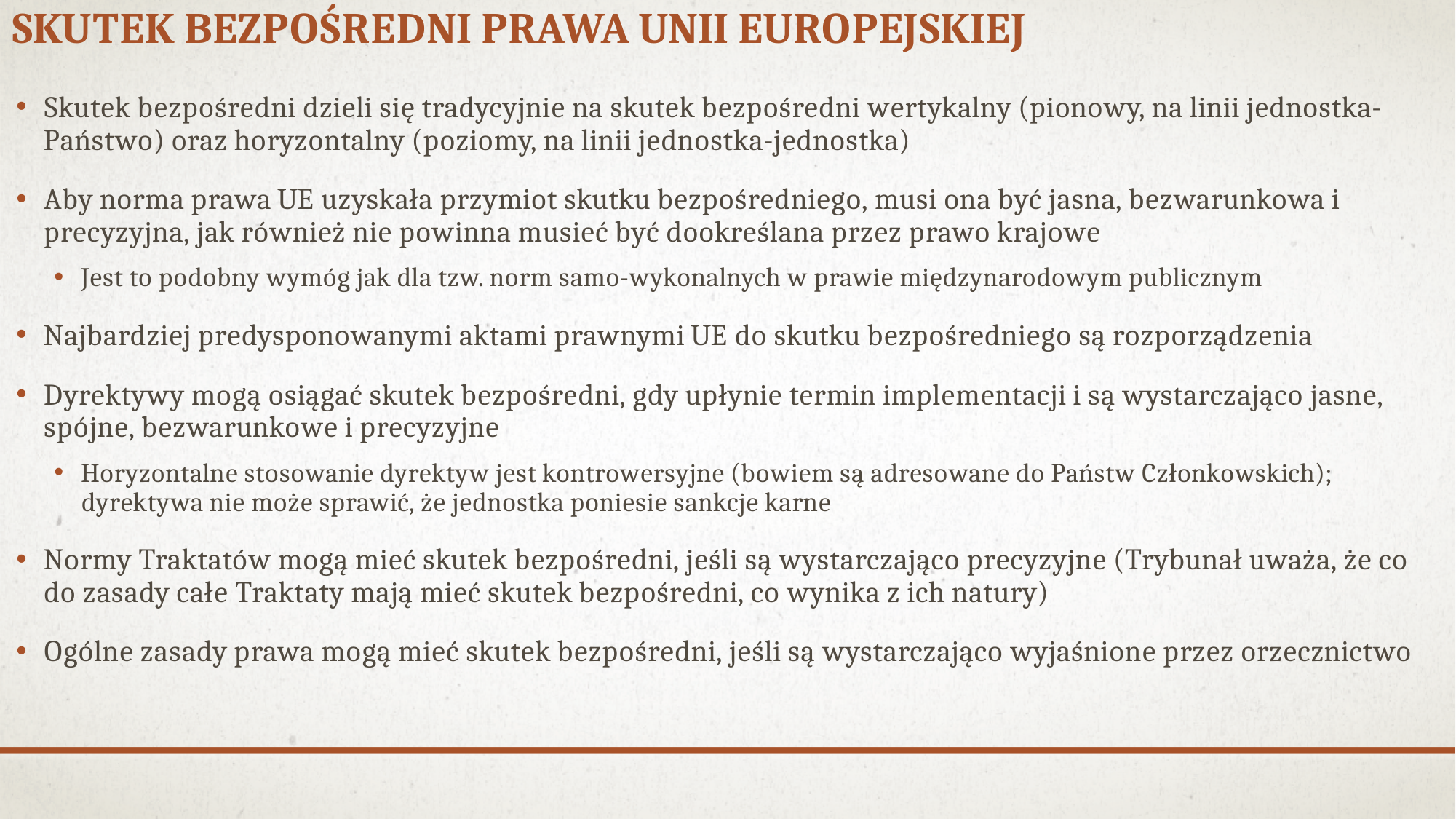

# Skutek bezpośredni prawa unii europejskiej
Skutek bezpośredni dzieli się tradycyjnie na skutek bezpośredni wertykalny (pionowy, na linii jednostka-Państwo) oraz horyzontalny (poziomy, na linii jednostka-jednostka)
Aby norma prawa UE uzyskała przymiot skutku bezpośredniego, musi ona być jasna, bezwarunkowa i precyzyjna, jak również nie powinna musieć być dookreślana przez prawo krajowe
Jest to podobny wymóg jak dla tzw. norm samo-wykonalnych w prawie międzynarodowym publicznym
Najbardziej predysponowanymi aktami prawnymi UE do skutku bezpośredniego są rozporządzenia
Dyrektywy mogą osiągać skutek bezpośredni, gdy upłynie termin implementacji i są wystarczająco jasne, spójne, bezwarunkowe i precyzyjne
Horyzontalne stosowanie dyrektyw jest kontrowersyjne (bowiem są adresowane do Państw Członkowskich); dyrektywa nie może sprawić, że jednostka poniesie sankcje karne
Normy Traktatów mogą mieć skutek bezpośredni, jeśli są wystarczająco precyzyjne (Trybunał uważa, że co do zasady całe Traktaty mają mieć skutek bezpośredni, co wynika z ich natury)
Ogólne zasady prawa mogą mieć skutek bezpośredni, jeśli są wystarczająco wyjaśnione przez orzecznictwo